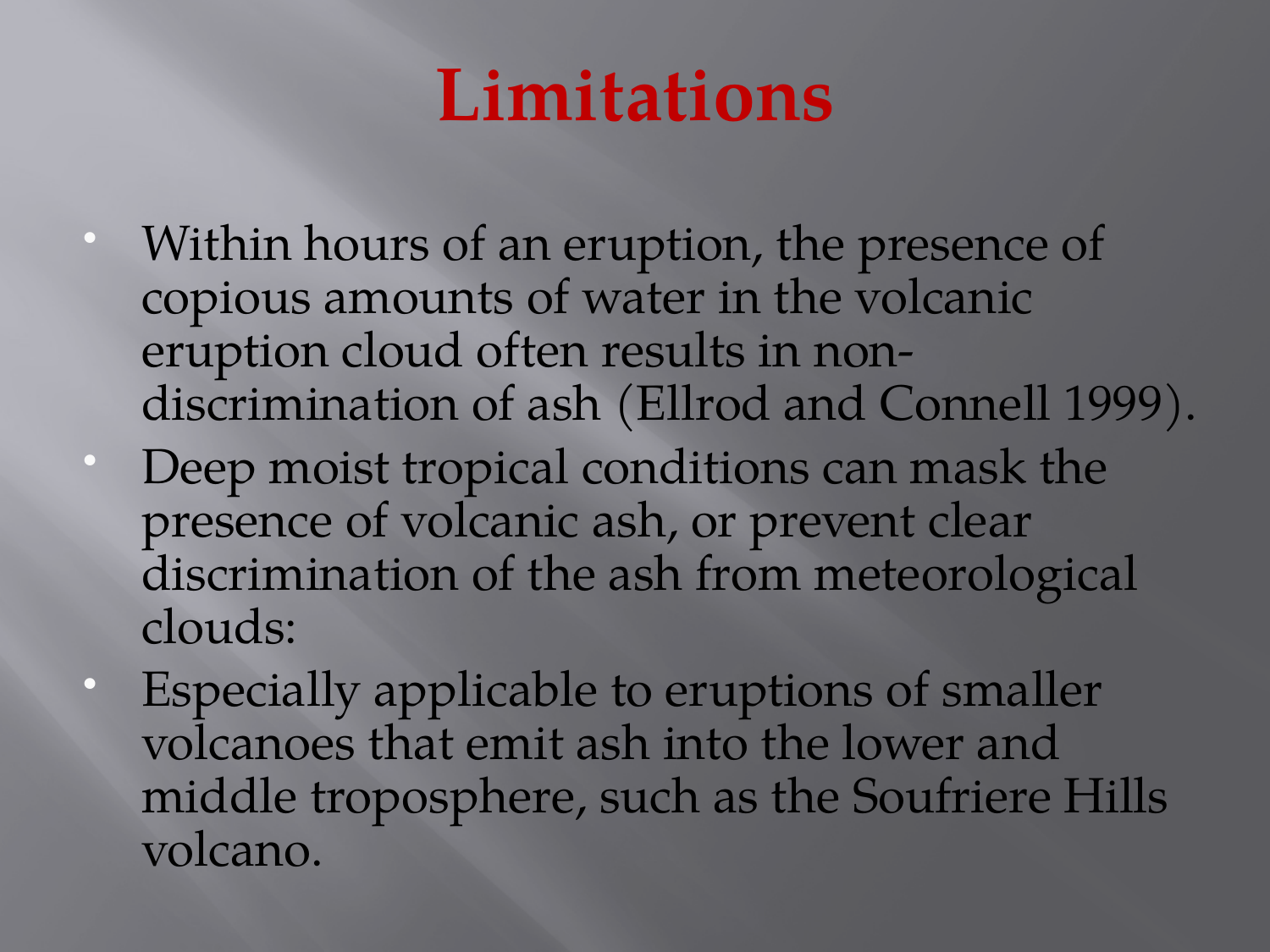

# Limitations
Within hours of an eruption, the presence of copious amounts of water in the volcanic eruption cloud often results in non-discrimination of ash (Ellrod and Connell 1999).
Deep moist tropical conditions can mask the presence of volcanic ash, or prevent clear discrimination of the ash from meteorological clouds:
Especially applicable to eruptions of smaller volcanoes that emit ash into the lower and middle troposphere, such as the Soufriere Hills volcano.